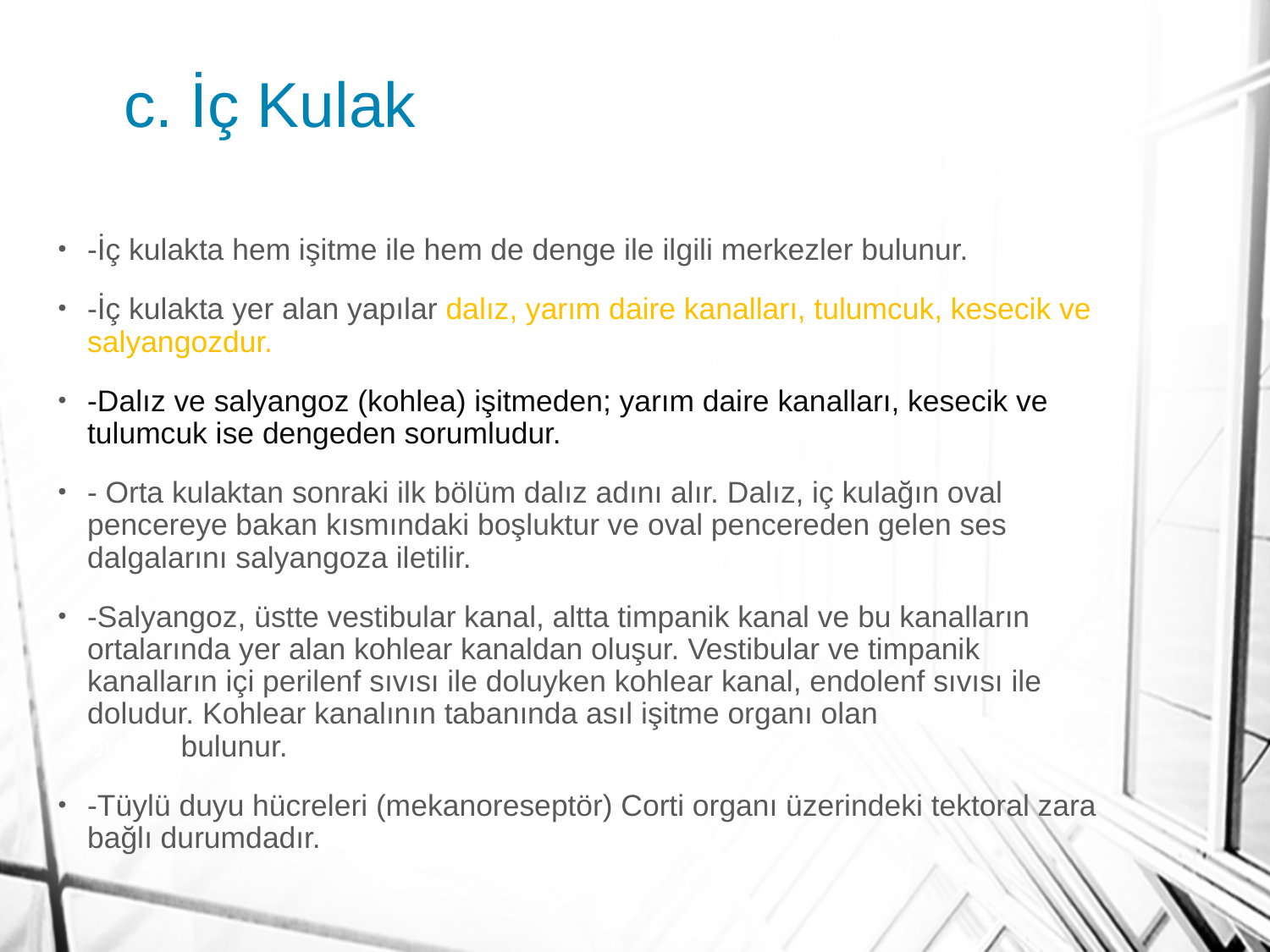

# c. İç Kulak
-İç kulakta hem işitme ile hem de denge ile ilgili merkezler bulunur.
-İç kulakta yer alan yapılar dalız, yarım daire kanalları, tulumcuk, kesecik ve salyangozdur.
-Dalız ve salyangoz (kohlea) işitmeden; yarım daire kanalları, kesecik ve tulumcuk ise dengeden sorumludur.
- Orta kulaktan sonraki ilk bölüm dalız adını alır. Dalız, iç kulağın oval pencereye bakan kısmındaki boşluktur ve oval pencereden gelen ses dalgalarını salyangoza iletilir.
-Salyangoz, üstte vestibular kanal, altta timpanik kanal ve bu kanalların ortalarında yer alan kohlear kanaldan oluşur. Vestibular ve timpanik kanalların içi perilenf sıvısı ile doluyken kohlear kanal, endolenf sıvısı ile doludur. Kohlear kanalının tabanında asıl işitme organı olan corti organı bulunur.
-Tüylü duyu hücreleri (mekanoreseptör) Corti organı üzerindeki tektoral zara bağlı durumdadır.